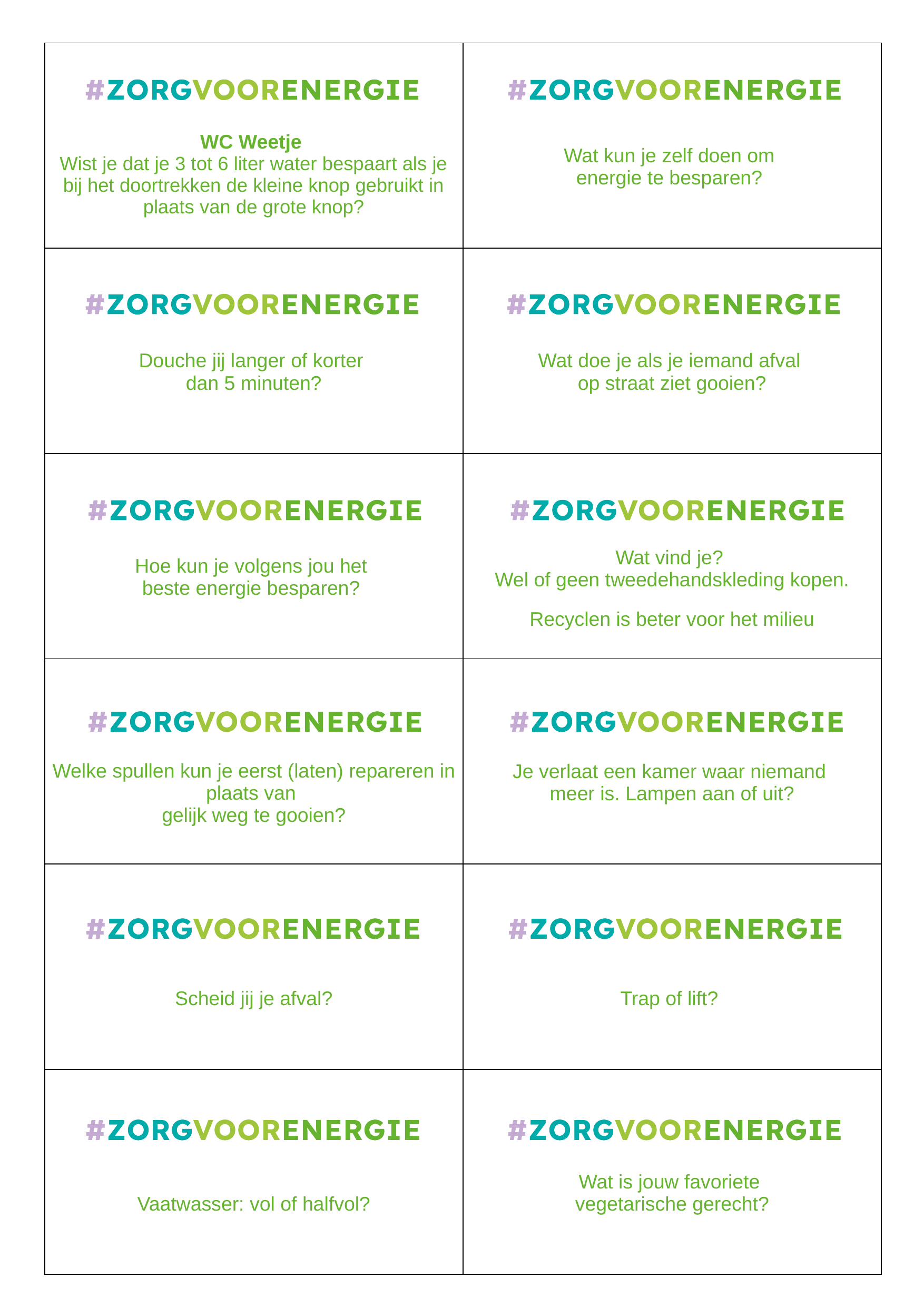

| WC Weetje Wist je dat je 3 tot 6 liter water bespaart als je bij het doortrekken de kleine knop gebruikt in plaats van de grote knop? | Wat kun je zelf doen om energie te besparen? |
| --- | --- |
| Douche jij langer of korter dan 5 minuten? | Wat doe je als je iemand afval op straat ziet gooien? |
| Hoe kun je volgens jou het beste energie besparen? | Wat vind je? Wel of geen tweedehandskleding kopen. Recyclen is beter voor het milieu |
| Welke spullen kun je eerst (laten) repareren in plaats van gelijk weg te gooien? | Je verlaat een kamer waar niemand meer is. Lampen aan of uit? |
| Scheid jij je afval? | Trap of lift? |
| Vaatwasser: vol of halfvol? | Wat is jouw favoriete vegetarische gerecht? |